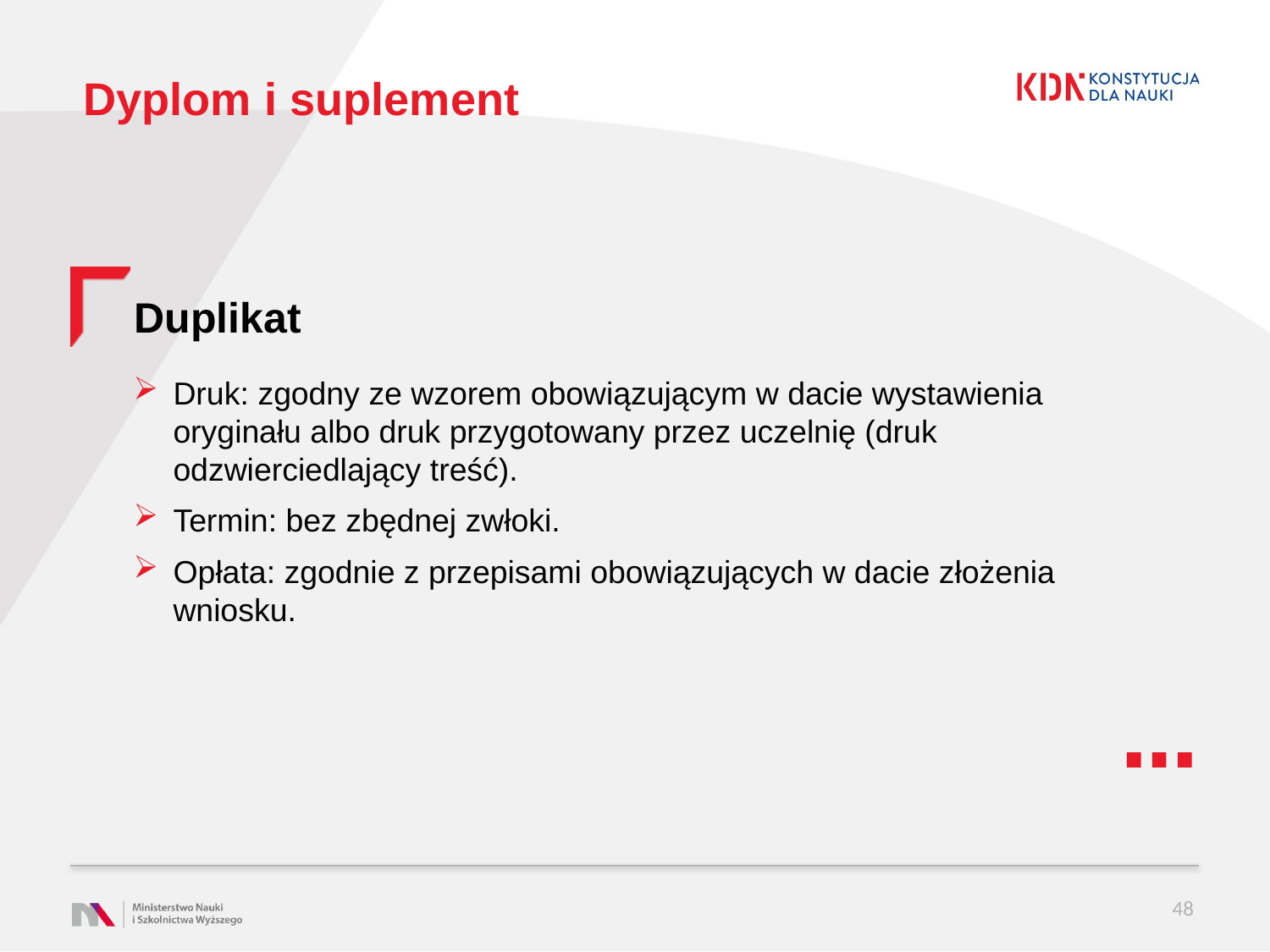

# Dyplom i suplement
Duplikat
Druk: zgodny ze wzorem obowiązującym w dacie wystawienia oryginału albo druk przygotowany przez uczelnię (druk odzwierciedlający treść).
Termin: bez zbędnej zwłoki.
Opłata: zgodnie z przepisami obowiązujących w dacie złożenia wniosku.

48